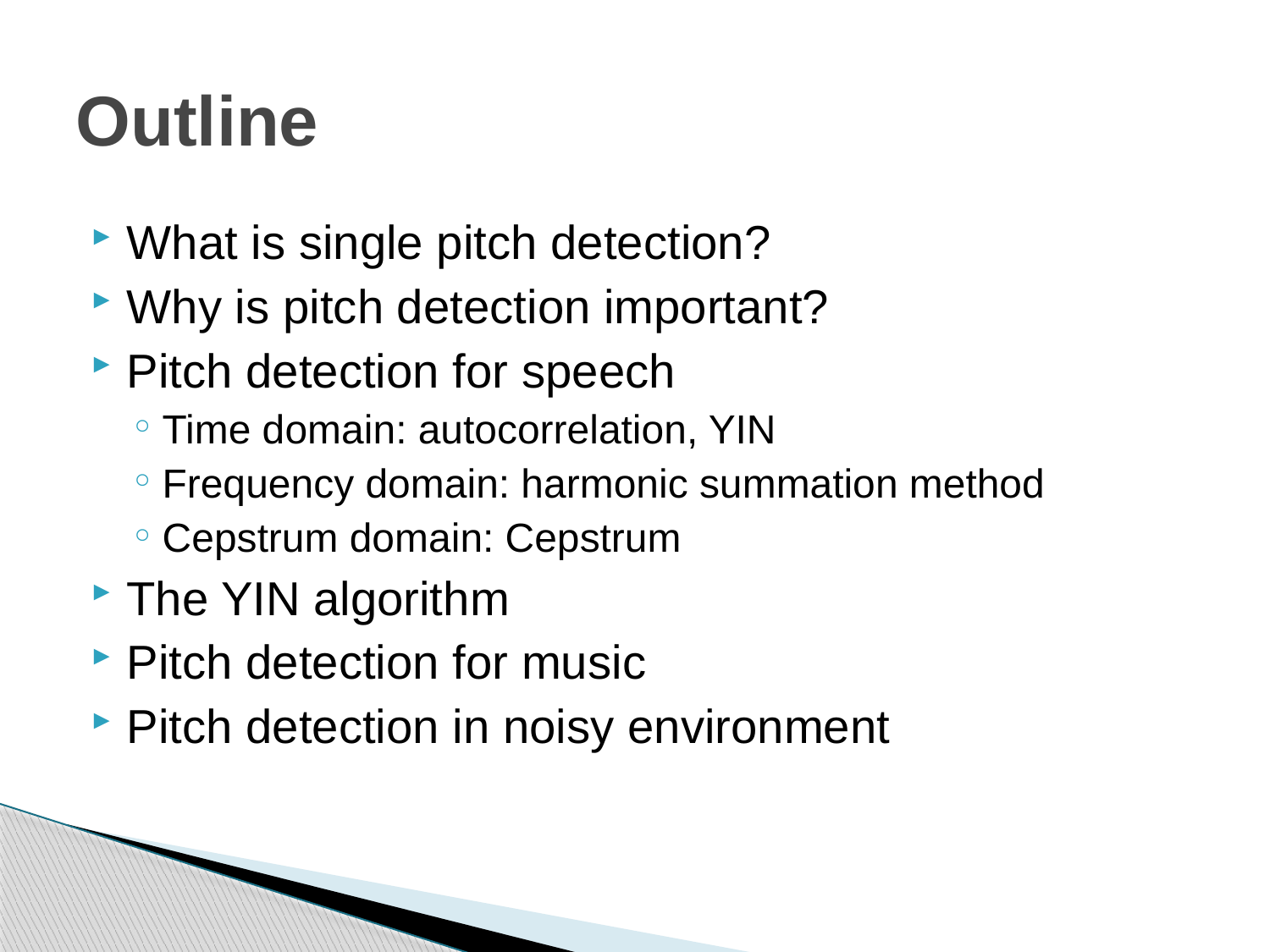

# Outline
What is single pitch detection?
Why is pitch detection important?
Pitch detection for speech
Time domain: autocorrelation, YIN
Frequency domain: harmonic summation method
Cepstrum domain: Cepstrum
The YIN algorithm
Pitch detection for music
Pitch detection in noisy environment